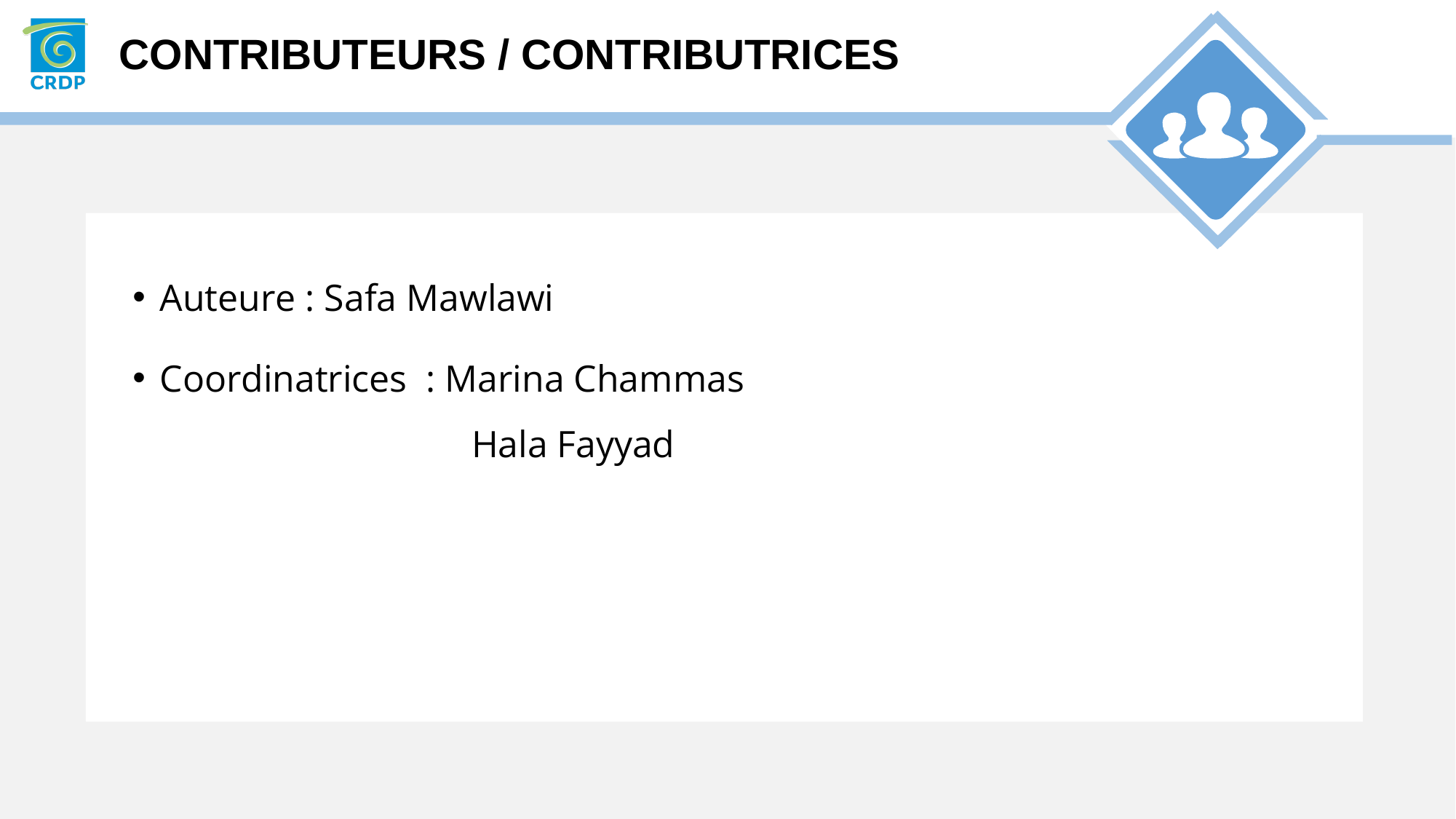

Auteure : Safa Mawlawi
Coordinatrices  : Marina Chammas
                                 Hala Fayyad